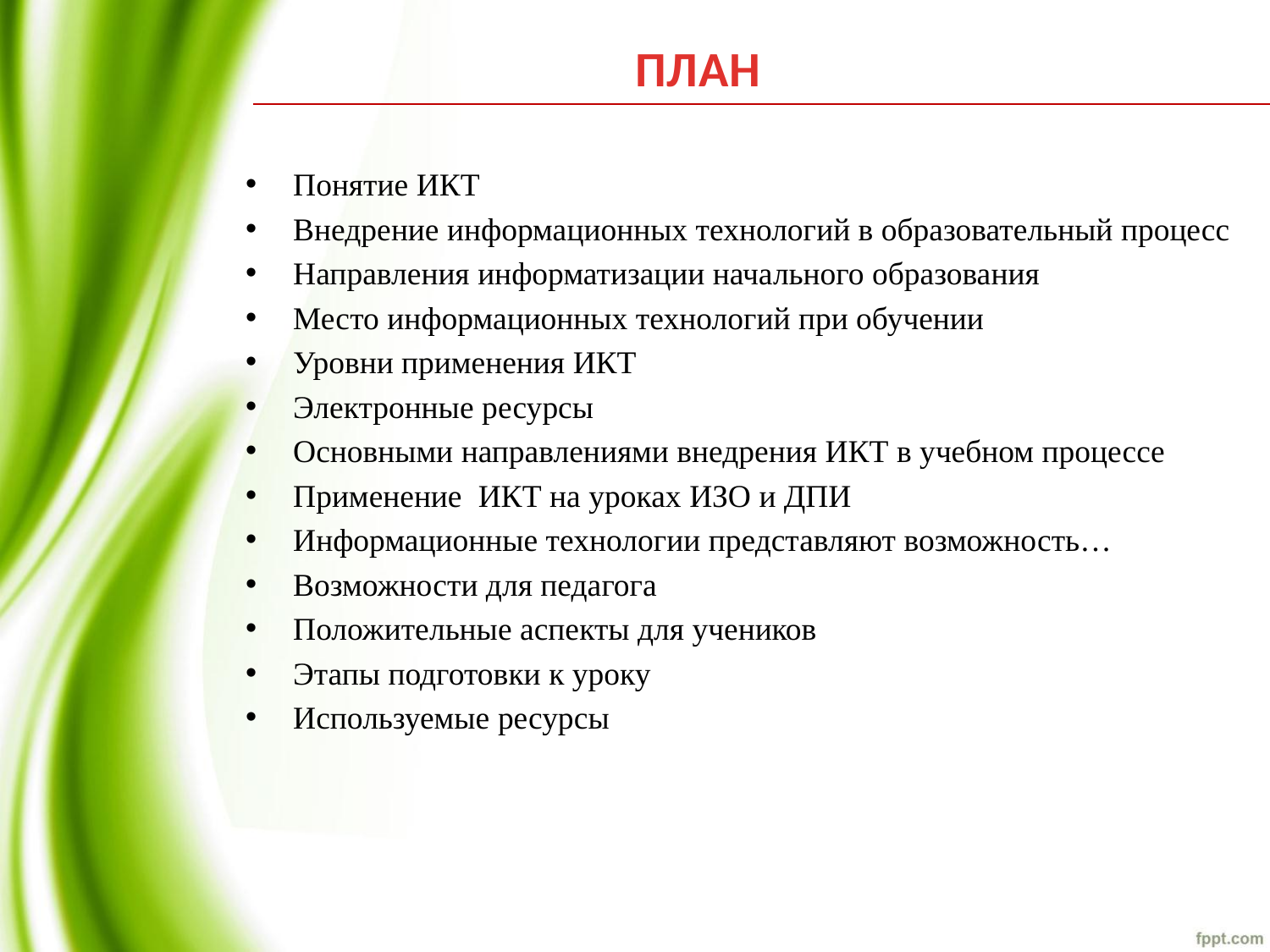

ПЛАН
Понятие ИКТ
Внедрение информационных технологий в образовательный процесс
Направления информатизации начального образования
Место информационных технологий при обучении
Уровни применения ИКТ
Электронные ресурсы
Основными направлениями внедрения ИКТ в учебном процессе
Применение  ИКТ на уроках ИЗО и ДПИ
Информационные технологии представляют возможность…
Возможности для педагога
Положительные аспекты для учеников
Этапы подготовки к уроку
Используемые ресурсы